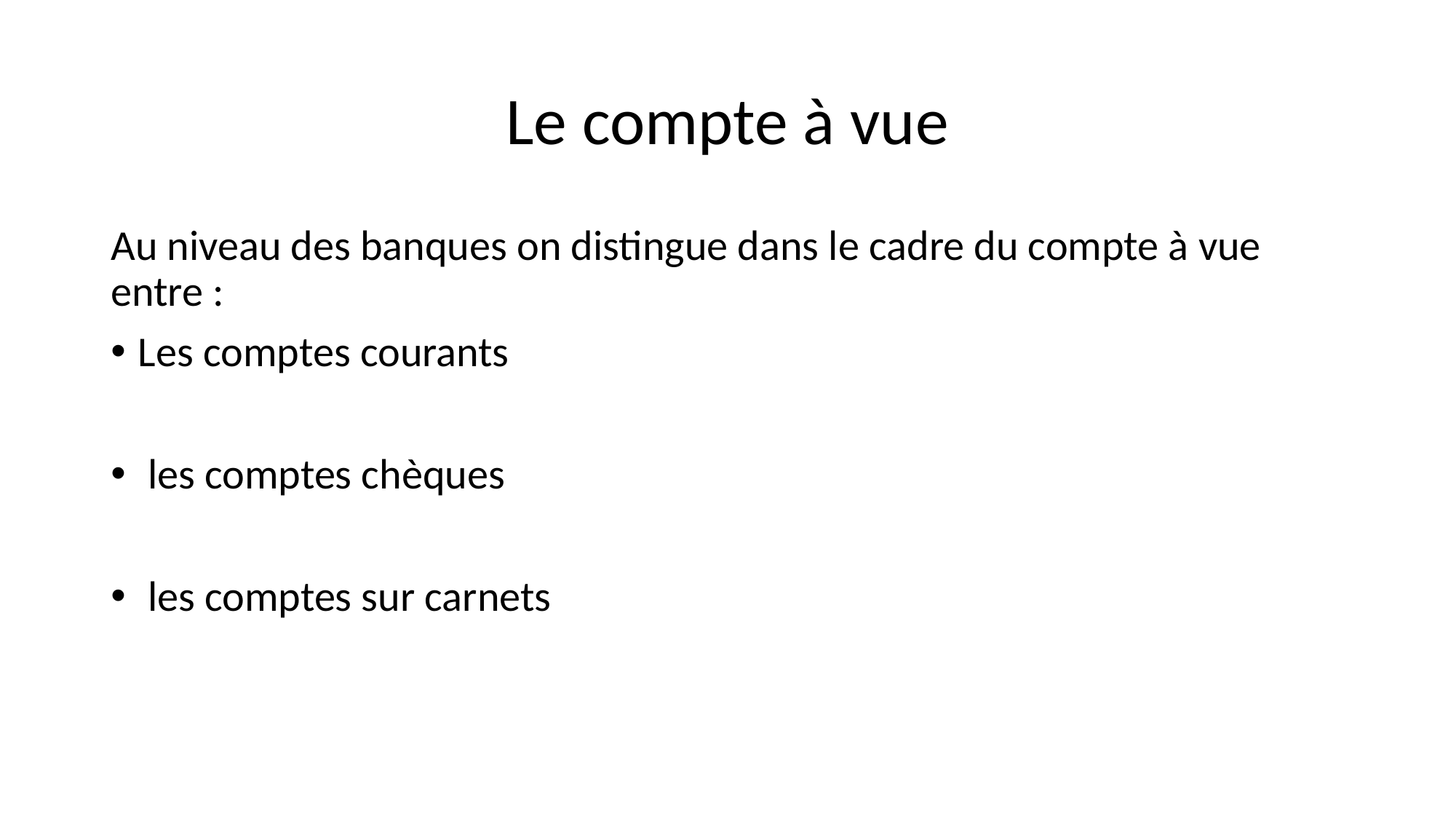

# Le compte à vue
Au niveau des banques on distingue dans le cadre du compte à vue entre :
Les comptes courants

 les comptes chèques

 les comptes sur carnets